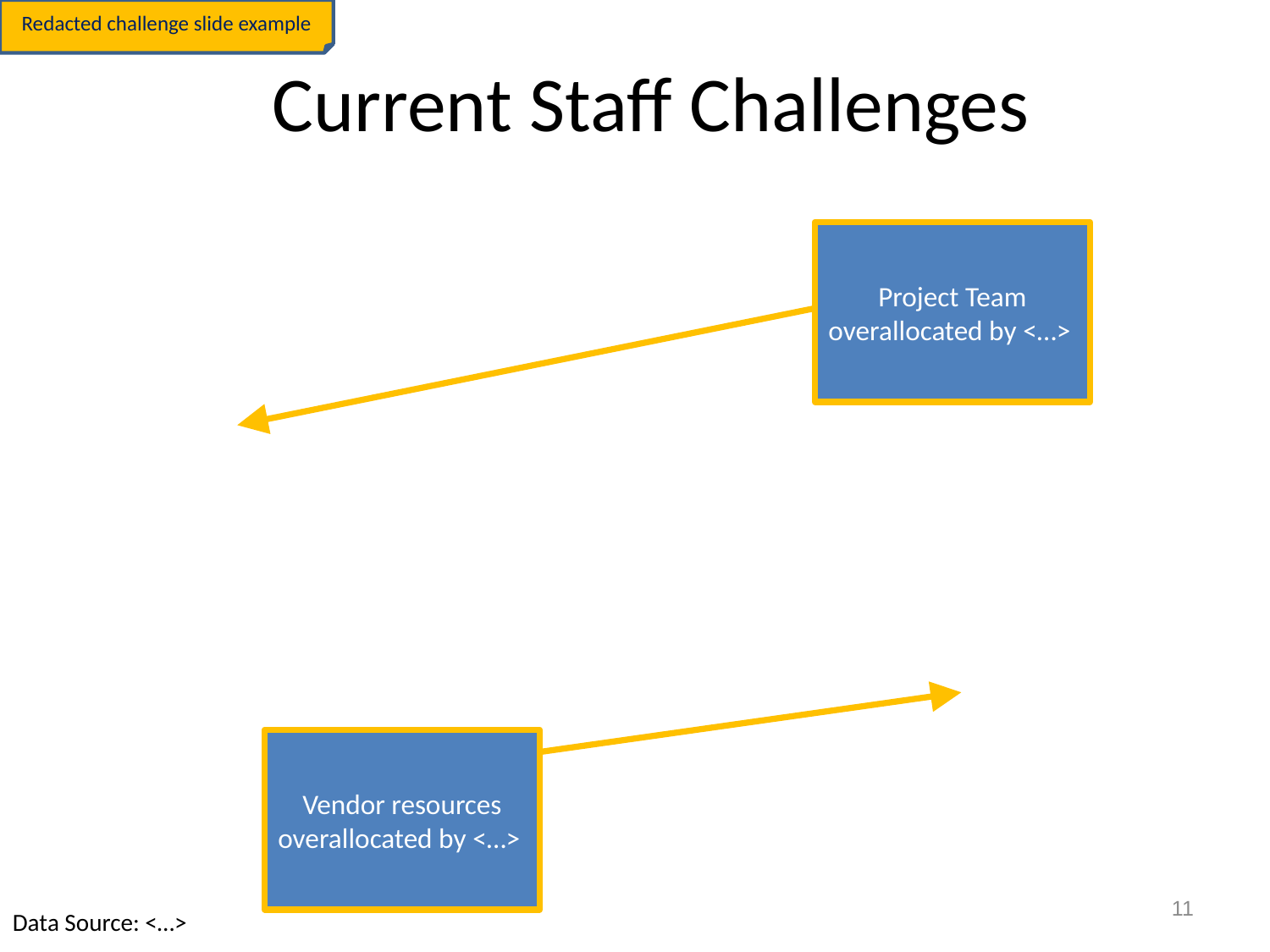

Redacted challenge slide example
# Current Staff Challenges
Project Team overallocated by <…>
Vendor resources overallocated by <…>
11
Data Source: <…>